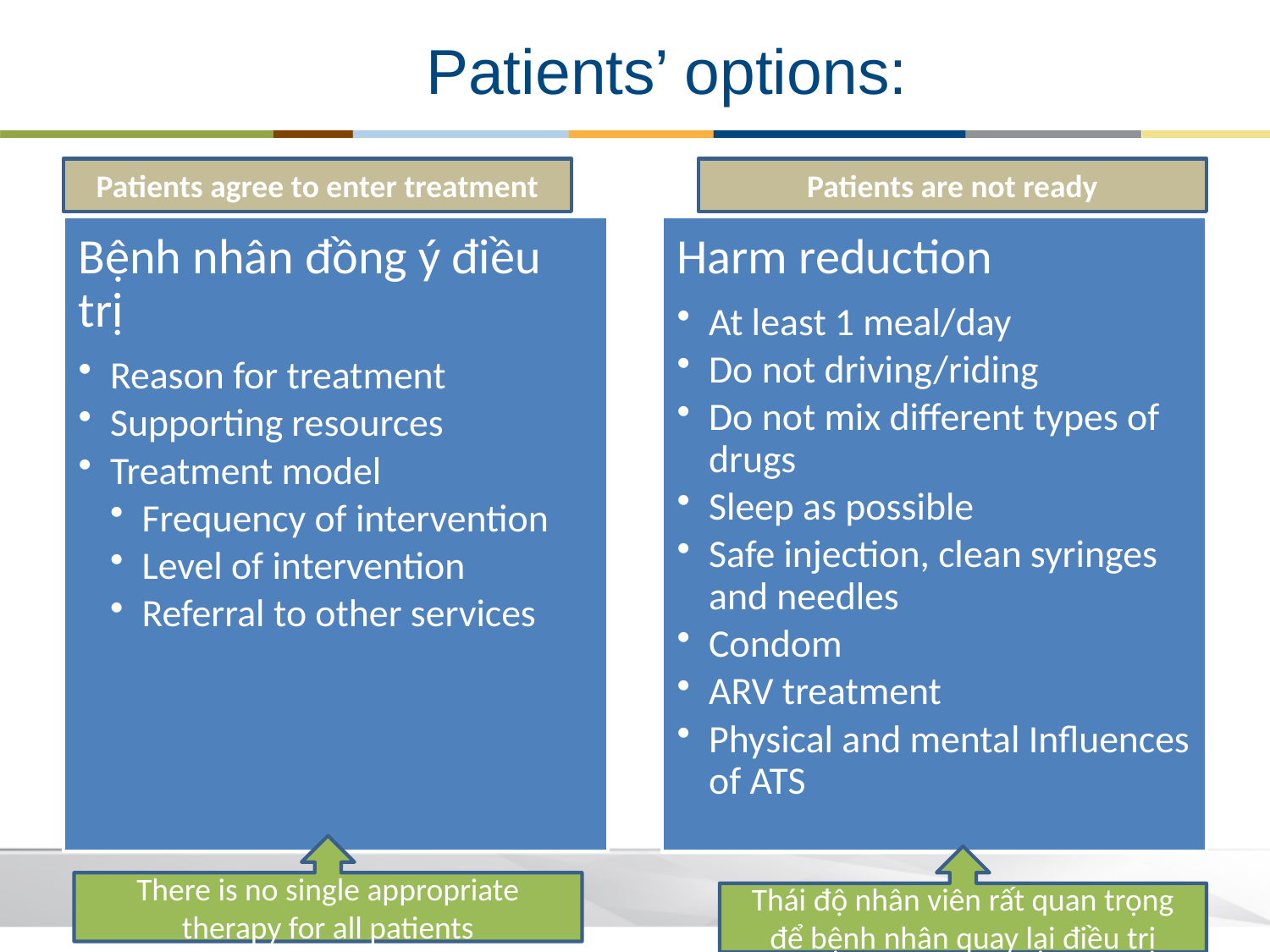

# Patients’ options:
Bệnh nhân đồng ý điều trị
Reason for treatment
Supporting resources
Treatment model
Frequency of intervention
Level of intervention
Referral to other services

Harm reduction
At least 1 meal/day
Do not driving/riding
Do not mix different types of drugs
Sleep as possible
Safe injection, clean syringes and needles
Condom
ARV treatment
Physical and mental Influences of ATS
Patients agree to enter treatment
Patients are not ready
There is no single appropriate therapy for all patients
Thái độ nhân viên rất quan trọng để bệnh nhân quay lại điều trị